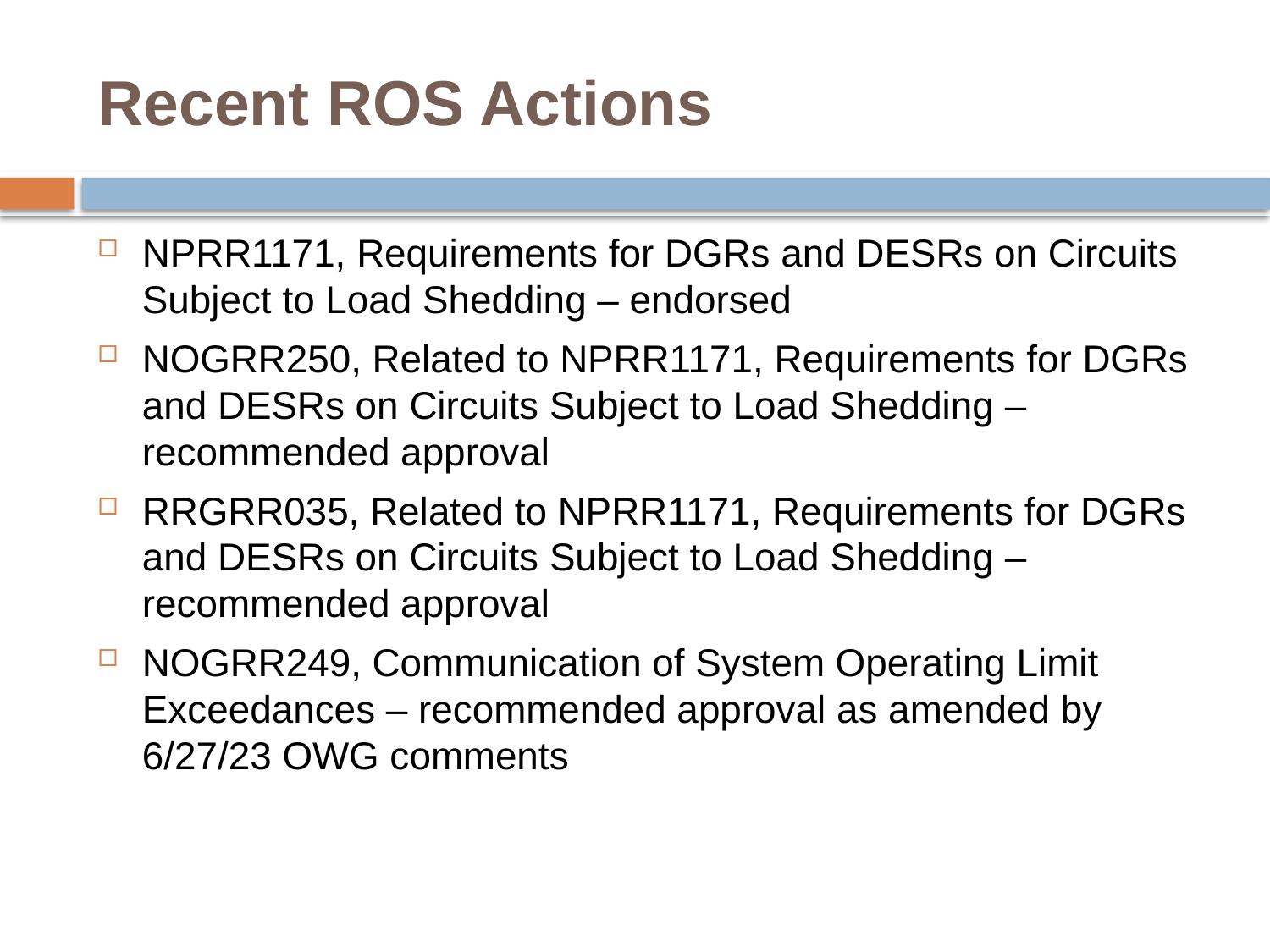

# Recent ROS Actions
NPRR1171, Requirements for DGRs and DESRs on Circuits Subject to Load Shedding – endorsed
NOGRR250, Related to NPRR1171, Requirements for DGRs and DESRs on Circuits Subject to Load Shedding – recommended approval
RRGRR035, Related to NPRR1171, Requirements for DGRs and DESRs on Circuits Subject to Load Shedding – recommended approval
NOGRR249, Communication of System Operating Limit Exceedances – recommended approval as amended by 6/27/23 OWG comments